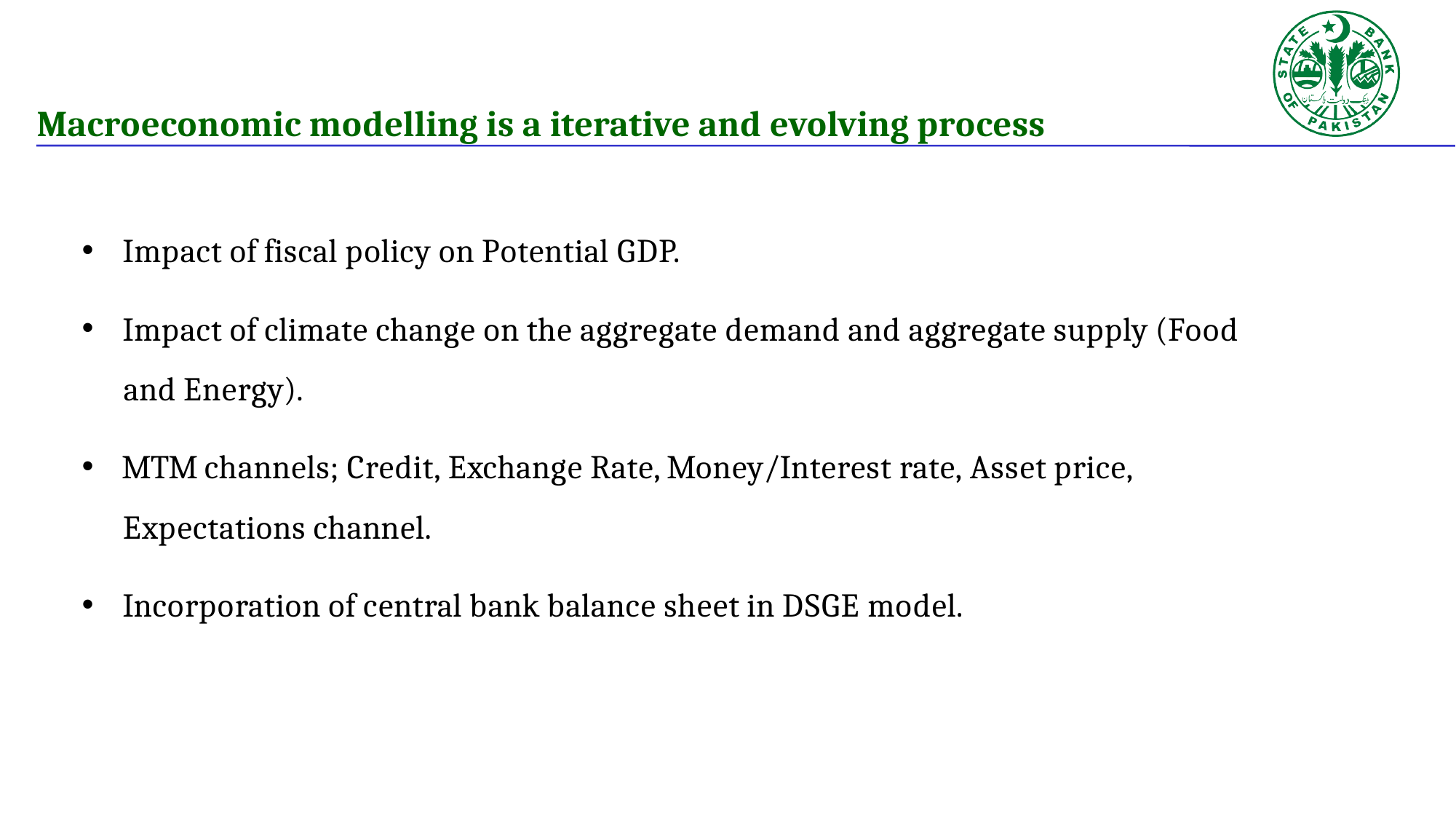

# Macroeconomic modelling is a iterative and evolving process
Impact of fiscal policy on Potential GDP.
Impact of climate change on the aggregate demand and aggregate supply (Food and Energy).
MTM channels; Credit, Exchange Rate, Money/Interest rate, Asset price, Expectations channel.
Incorporation of central bank balance sheet in DSGE model.